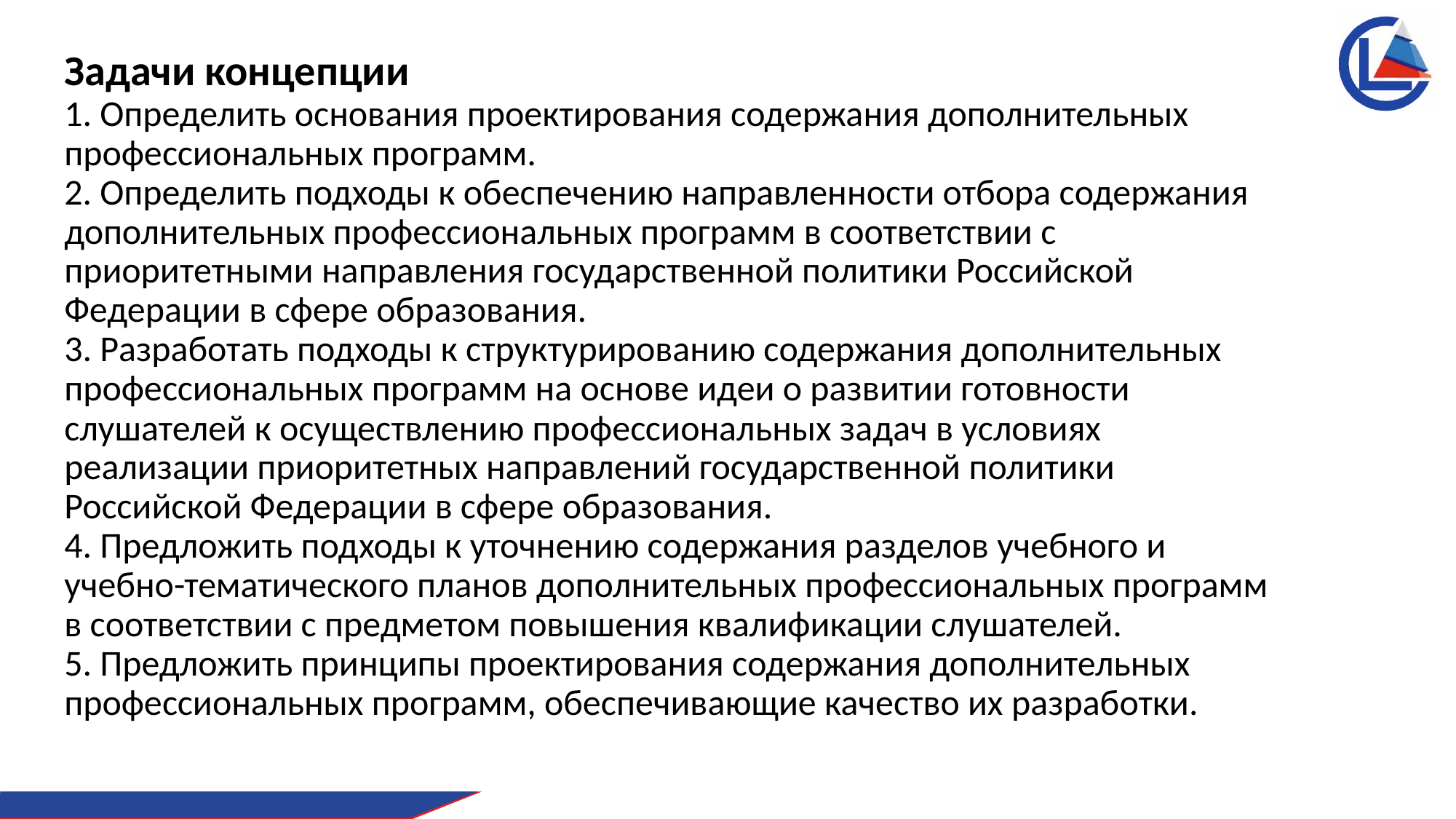

# Задачи концепции 1. Определить основания проектирования содержания дополнительных профессиональных программ. 2. Определить подходы к обеспечению направленности отбора содержания дополнительных профессиональных программ в соответствии с приоритетными направления государственной политики Российской Федерации в сфере образования. 3. Разработать подходы к структурированию содержания дополнительных профессиональных программ на основе идеи о развитии готовности слушателей к осуществлению профессиональных задач в условиях реализации приоритетных направлений государственной политики Российской Федерации в сфере образования. 4. Предложить подходы к уточнению содержания разделов учебного и учебно-тематического планов дополнительных профессиональных программ в соответствии с предметом повышения квалификации слушателей. 5. Предложить принципы проектирования содержания дополнительных профессиональных программ, обеспечивающие качество их разработки.